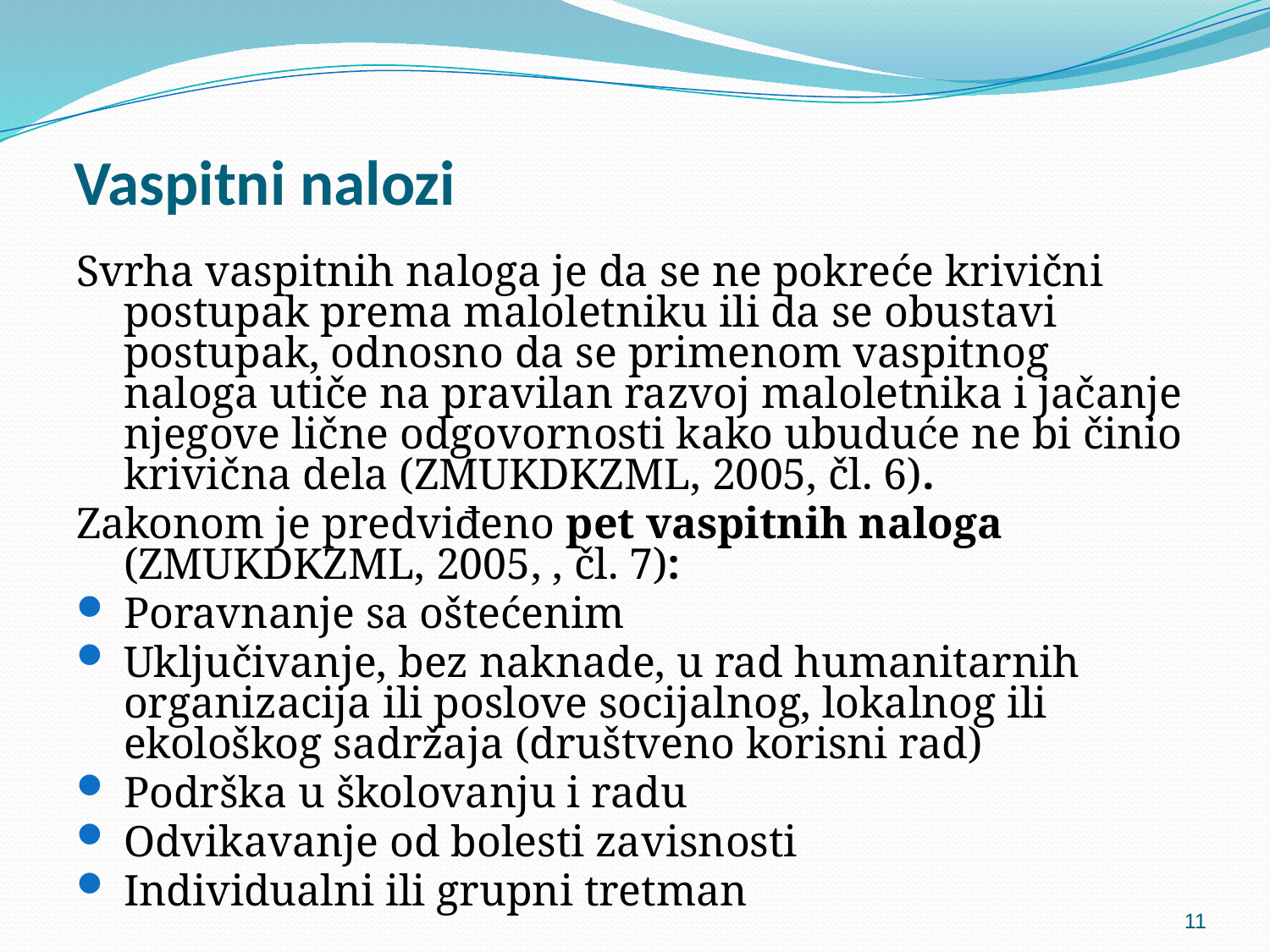

# Vaspitni nalozi
Svrha vaspitnih naloga je da se ne pokreće krivični postupak prema maloletniku ili da se obustavi postupak, odnosno da se primenom vaspitnog naloga utiče na pravilan razvoj maloletnika i jačanje njegove lične odgovornosti kako ubuduće ne bi činio krivična dela (ZMUKDKZML, 2005, čl. 6).
Zakonom je predviđeno pet vaspitnih naloga (ZMUKDKZML, 2005, , čl. 7):
Poravnanje sa oštećenim
Uključivanje, bez naknade, u rad humanitarnih organizacija ili poslove socijalnog, lokalnog ili ekološkog sadržaja (društveno korisni rad)
Podrška u školovanju i radu
Odvikavanje od bolesti zavisnosti
individualni ili grupni tretman

11